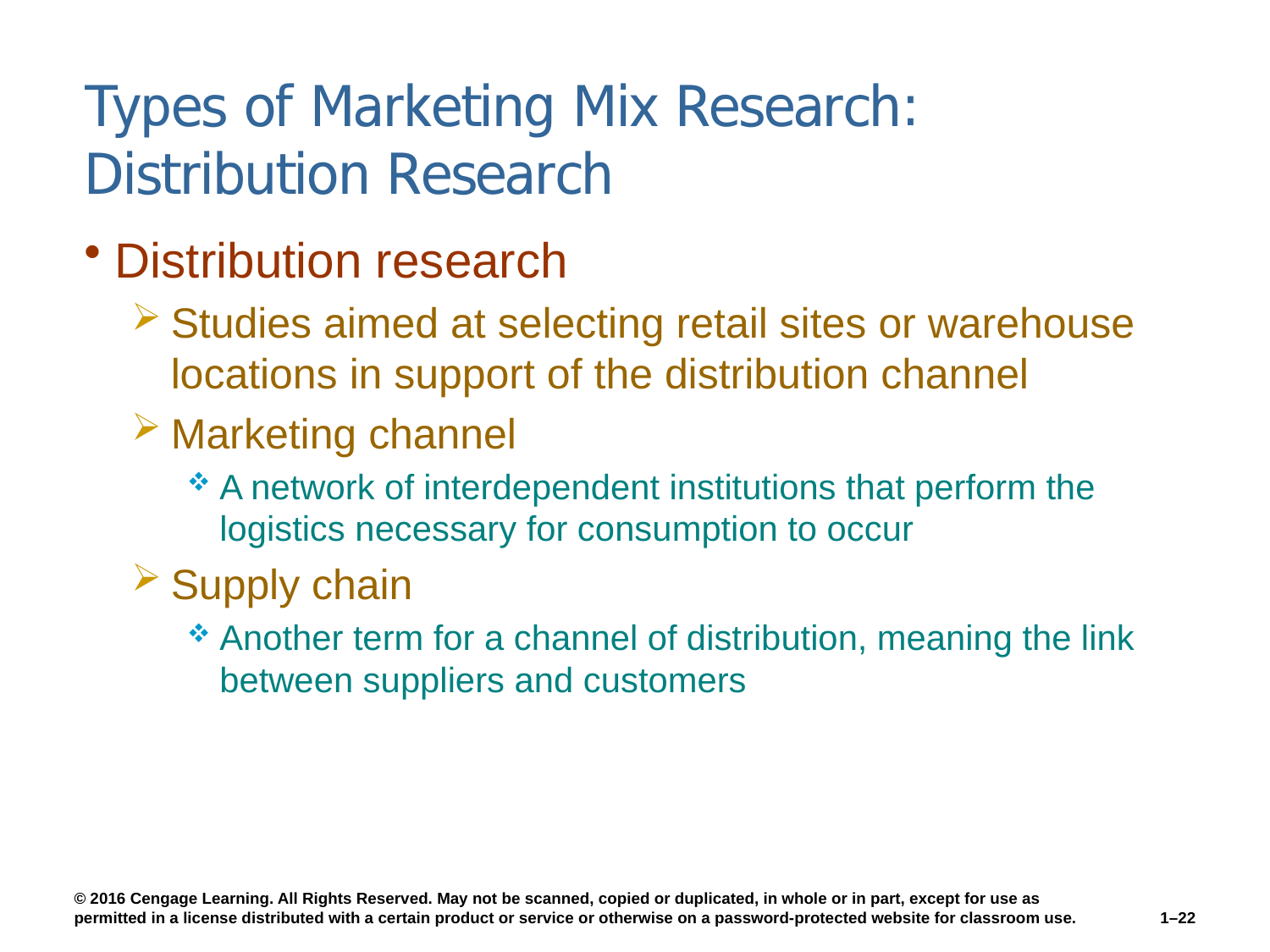

# Types of Marketing Mix Research: Distribution Research
Distribution research
Studies aimed at selecting retail sites or warehouse locations in support of the distribution channel
Marketing channel
A network of interdependent institutions that perform the logistics necessary for consumption to occur
Supply chain
Another term for a channel of distribution, meaning the link between suppliers and customers
1–22
© 2016 Cengage Learning. All Rights Reserved. May not be scanned, copied or duplicated, in whole or in part, except for use as permitted in a license distributed with a certain product or service or otherwise on a password-protected website for classroom use.